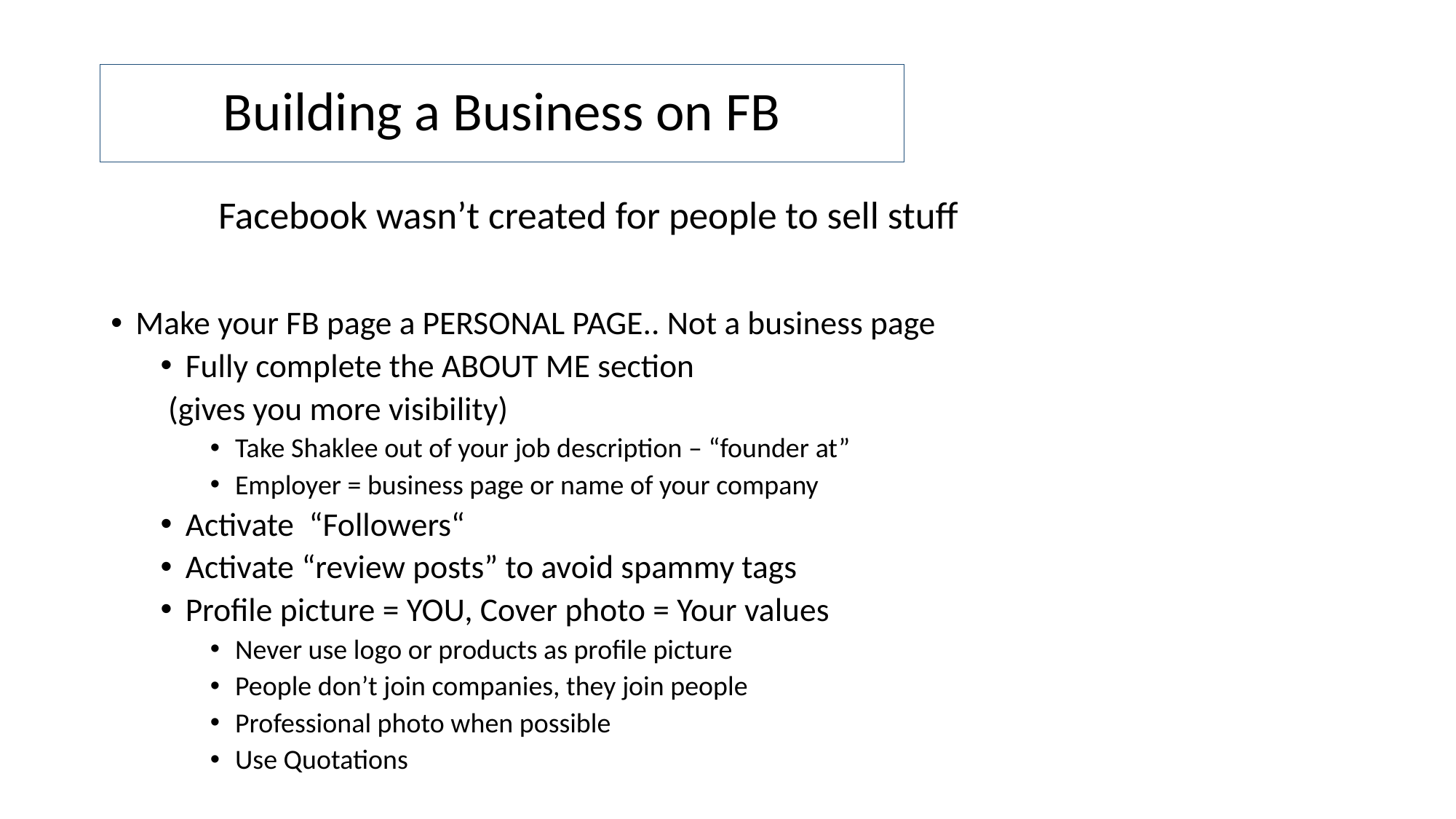

# Building a Business on FB
Facebook wasn’t created for people to sell stuff

Make your FB page a PERSONAL PAGE.. Not a business page
Fully complete the ABOUT ME section
 (gives you more visibility)
Take Shaklee out of your job description – “founder at”
Employer = business page or name of your company
Activate  “Followers“
Activate “review posts” to avoid spammy tags
Profile picture = YOU, Cover photo = Your values
Never use logo or products as profile picture
People don’t join companies, they join people
Professional photo when possible
Use Quotations